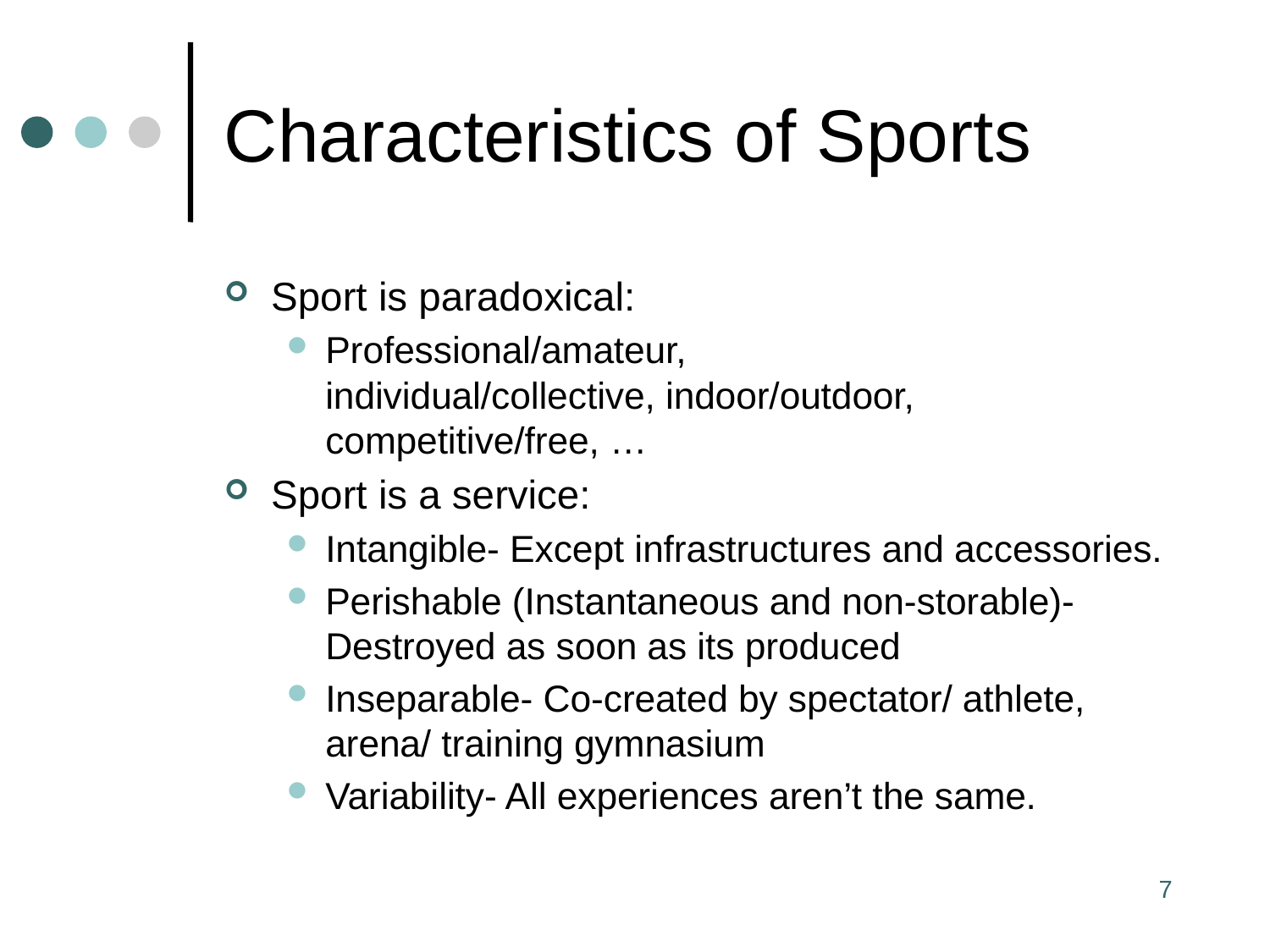

# Characteristics of Sports
Sport is paradoxical:
Professional/amateur, individual/collective, indoor/outdoor, competitive/free, …
Sport is a service:
Intangible- Except infrastructures and accessories.
Perishable (Instantaneous and non-storable)- Destroyed as soon as its produced
Inseparable- Co-created by spectator/ athlete, arena/ training gymnasium
Variability- All experiences aren’t the same.
7